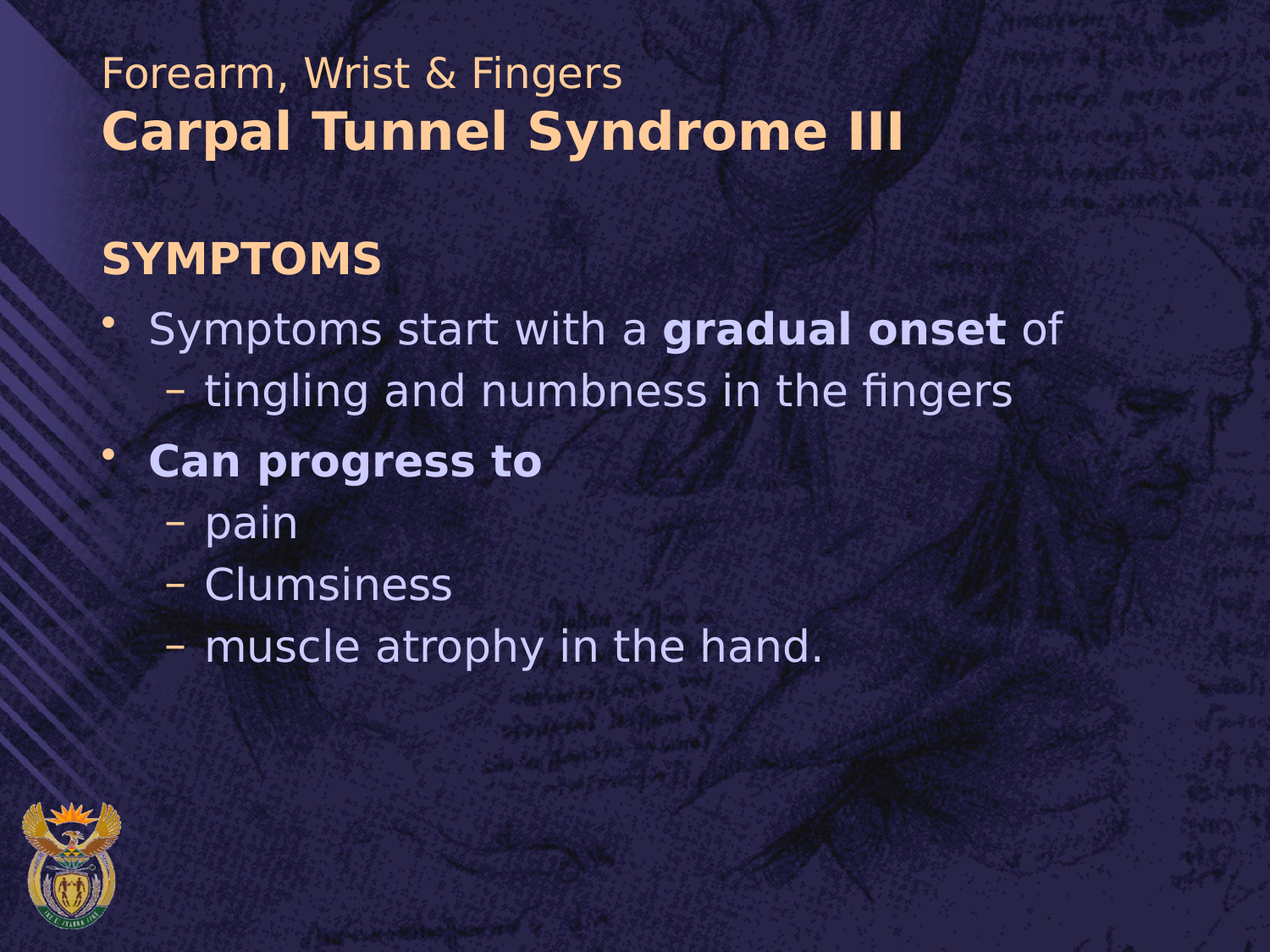

# Forearm, Wrist & Fingers Carpal Tunnel Syndrome III
SYMPTOMS
Symptoms start with a gradual onset of
tingling and numbness in the fingers
Can progress to
pain
Clumsiness
muscle atrophy in the hand.